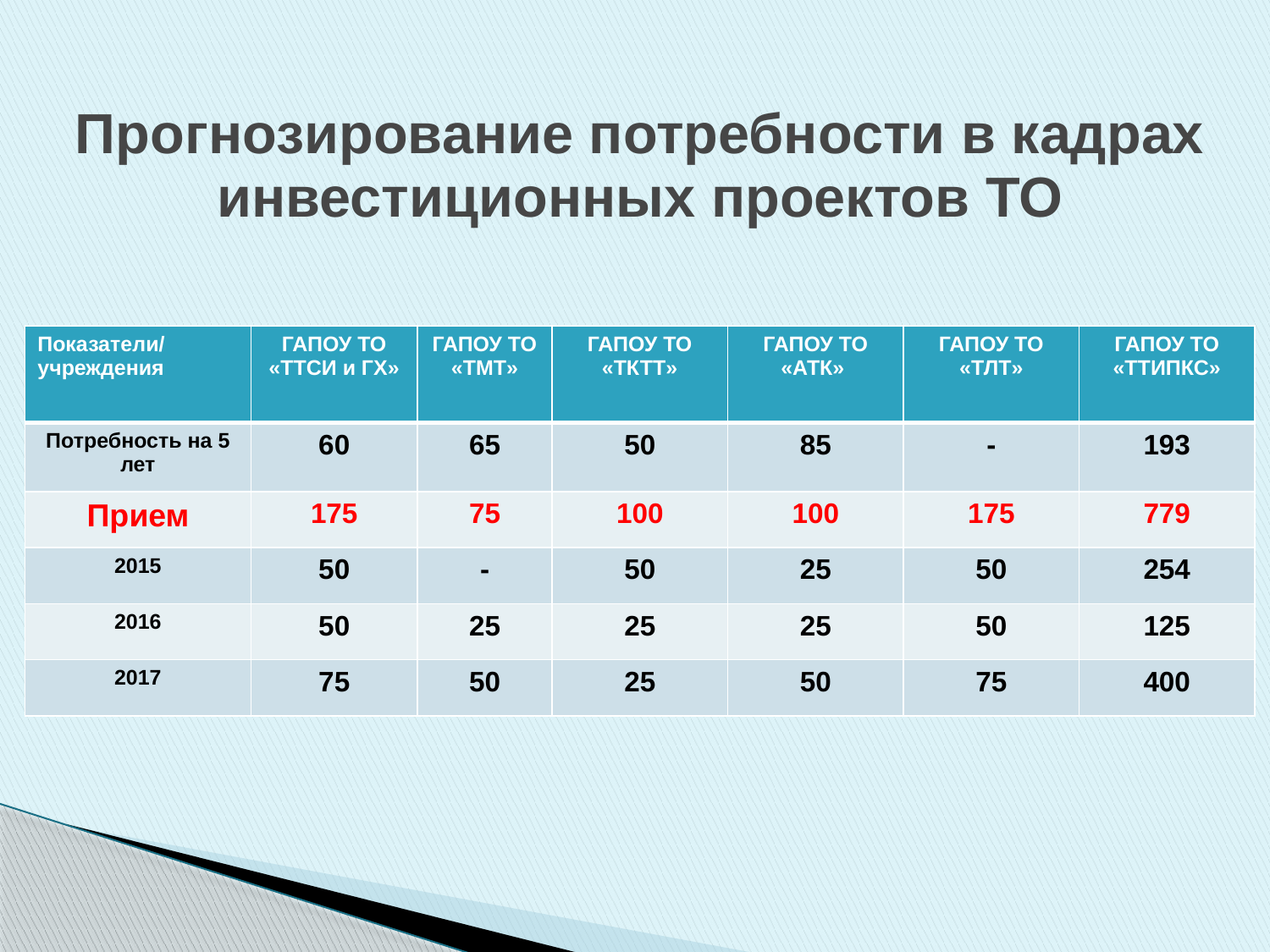

# Прогнозирование потребности в кадрах инвестиционных проектов ТО
| Показатели/учреждения | ГАПОУ ТО «ТТСИ и ГХ» | ГАПОУ ТО «ТМТ» | ГАПОУ ТО «ТКТТ» | ГАПОУ ТО «АТК» | ГАПОУ ТО «ТЛТ» | ГАПОУ ТО «ТТИПКС» |
| --- | --- | --- | --- | --- | --- | --- |
| Потребность на 5 лет | 60 | 65 | 50 | 85 | - | 193 |
| Прием | 175 | 75 | 100 | 100 | 175 | 779 |
| 2015 | 50 | - | 50 | 25 | 50 | 254 |
| 2016 | 50 | 25 | 25 | 25 | 50 | 125 |
| 2017 | 75 | 50 | 25 | 50 | 75 | 400 |